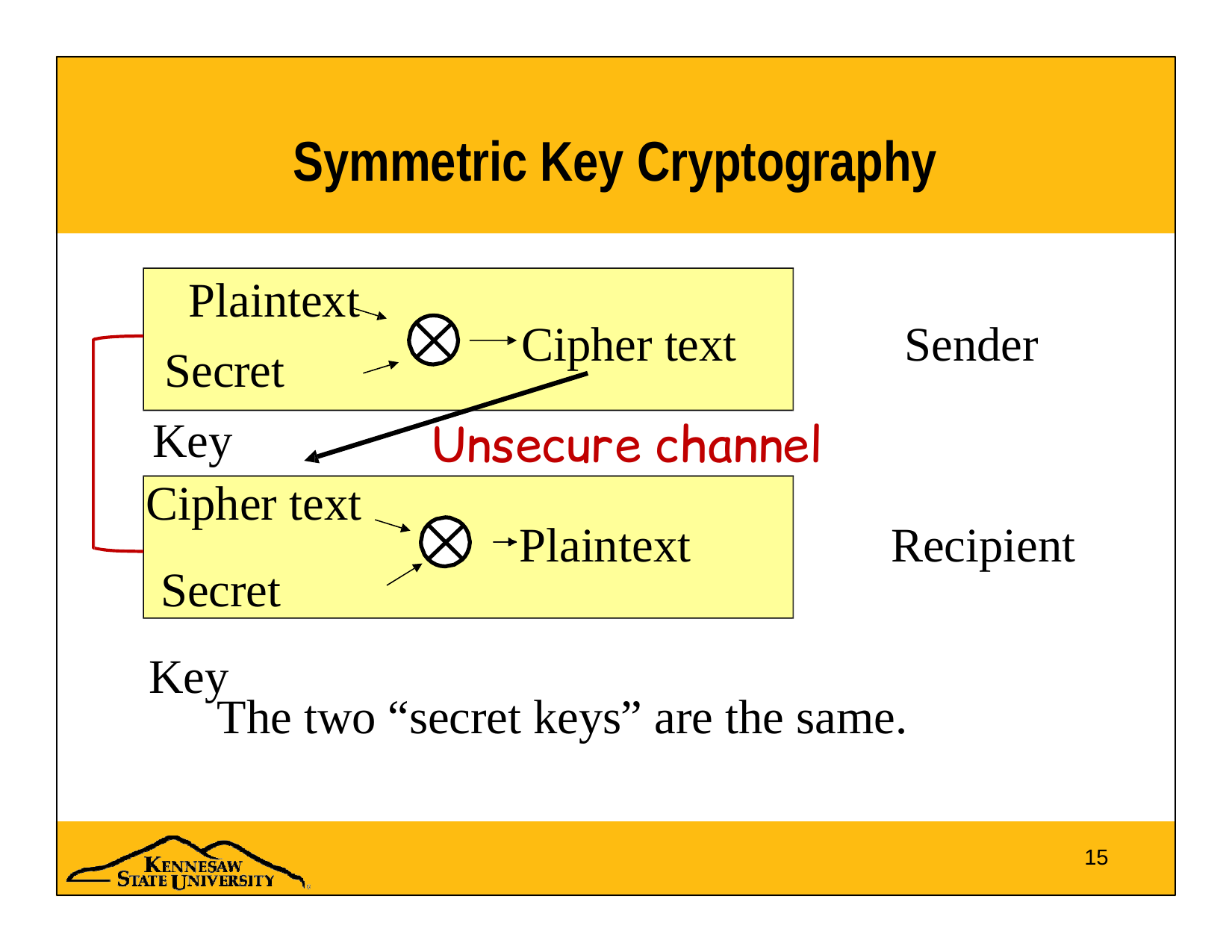

# Symmetric Key Cryptography
Plaintext  Secret Key

Cipher text
Sender

Unsecure channel
Cipher text  Secret Key

Recipient
Plaintext

The two “secret keys” are the same.

15